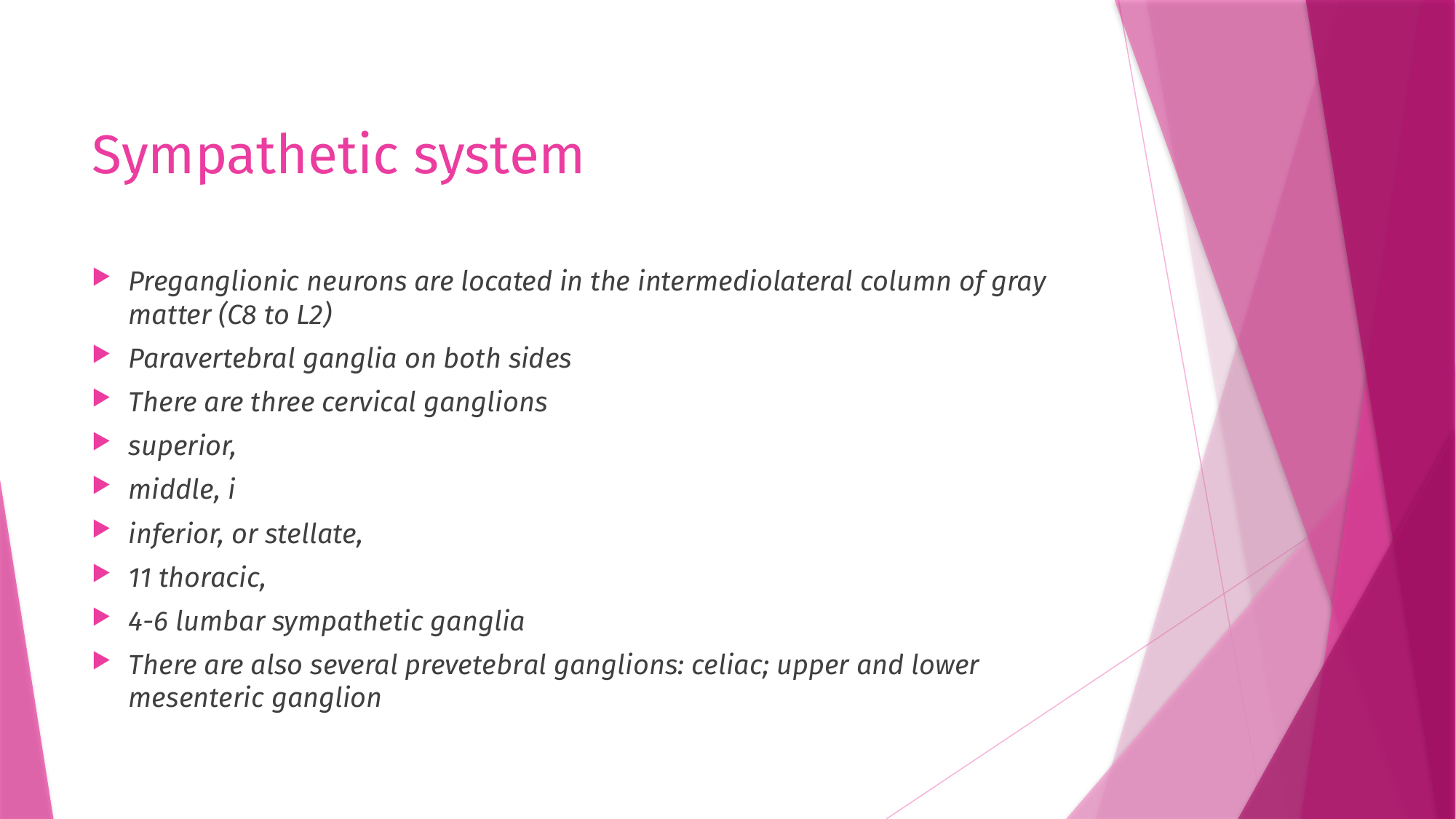

Sympathetic system
Preganglionic neurons are located in the intermediolateral column of gray matter (C8 to L2)
Paravertebral ganglia on both sides
There are three cervical ganglions
superior,
middle, i
inferior, or stellate,
11 thoracic,
4-6 lumbar sympathetic ganglia
There are also several prevetebral ganglions: celiac; upper and lower mesenteric ganglion